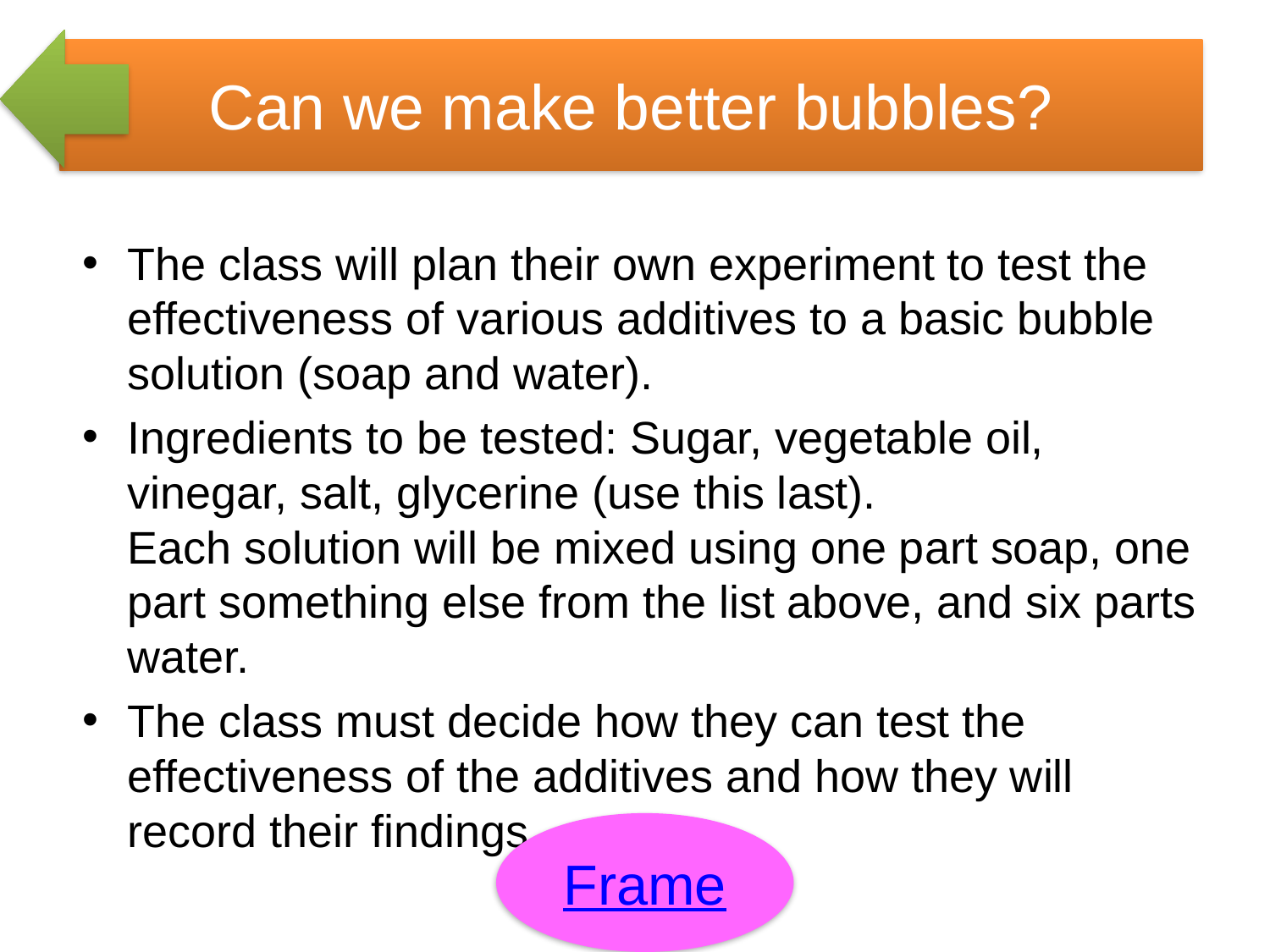

# Can we make better bubbles?
The class will plan their own experiment to test the effectiveness of various additives to a basic bubble solution (soap and water).
Ingredients to be tested: Sugar, vegetable oil, vinegar, salt, glycerine (use this last).
Each solution will be mixed using one part soap, one part something else from the list above, and six parts water.
The class must decide how they can test the effectiveness of the additives and how they will record their findings.
Frame